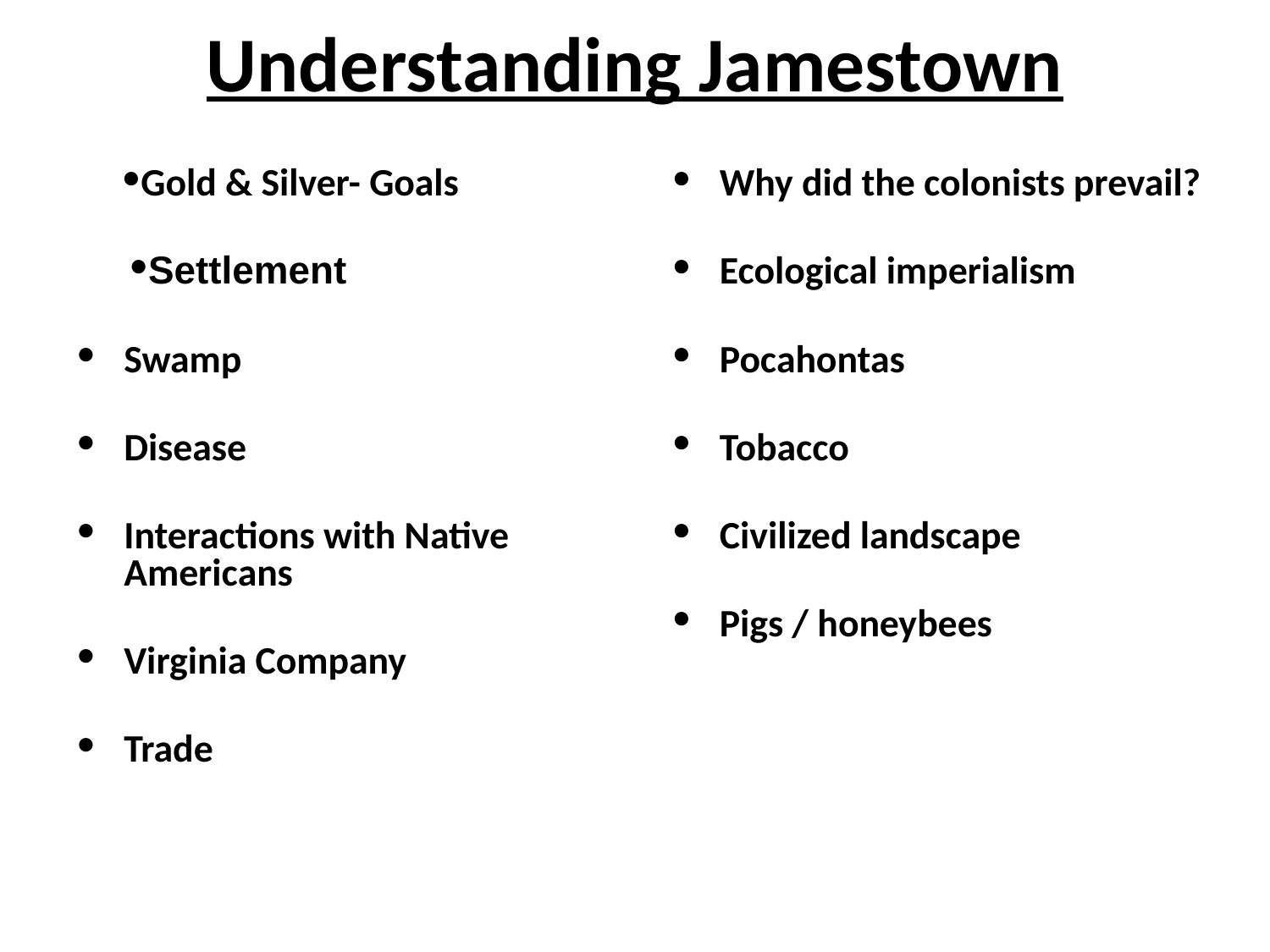

# Understanding Jamestown
Why did the colonists prevail?

Ecological imperialism

Pocahontas

Tobacco

Civilized landscape

Pigs / honeybees
Gold & Silver- Goals

Settlement

Swamp

Disease

Interactions with Native Americans

Virginia Company

Trade